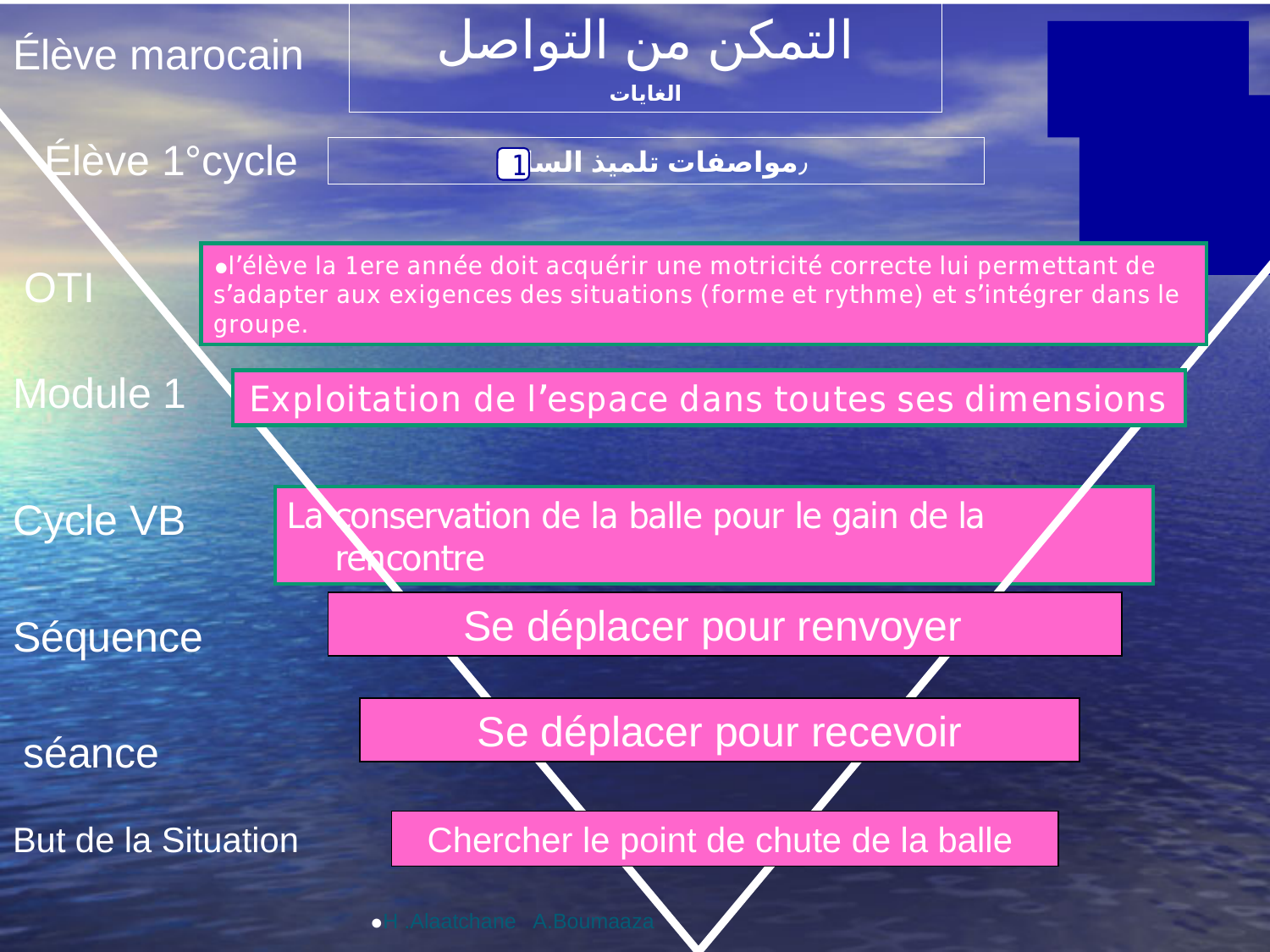

التمكن من التواصل
الغايات
Élève marocain

Élève 1°cycle
٫مواصفات تلميذ السلك
1
l’élève la 1ere année doit acquérir une motricité correcte lui permettant de s’adapter aux exigences des situations (forme et rythme) et s’intégrer dans le groupe.
 OTI

Module 1
Exploitation de l’espace dans toutes ses dimensions
Cycle VB
La conservation de la balle pour le gain de la rencontre

Séquence
Se déplacer pour renvoyer
Se déplacer pour recevoir
séance
But de la Situation
Chercher le point de chute de la balle
H .Alaatchane   A.Boumaaza